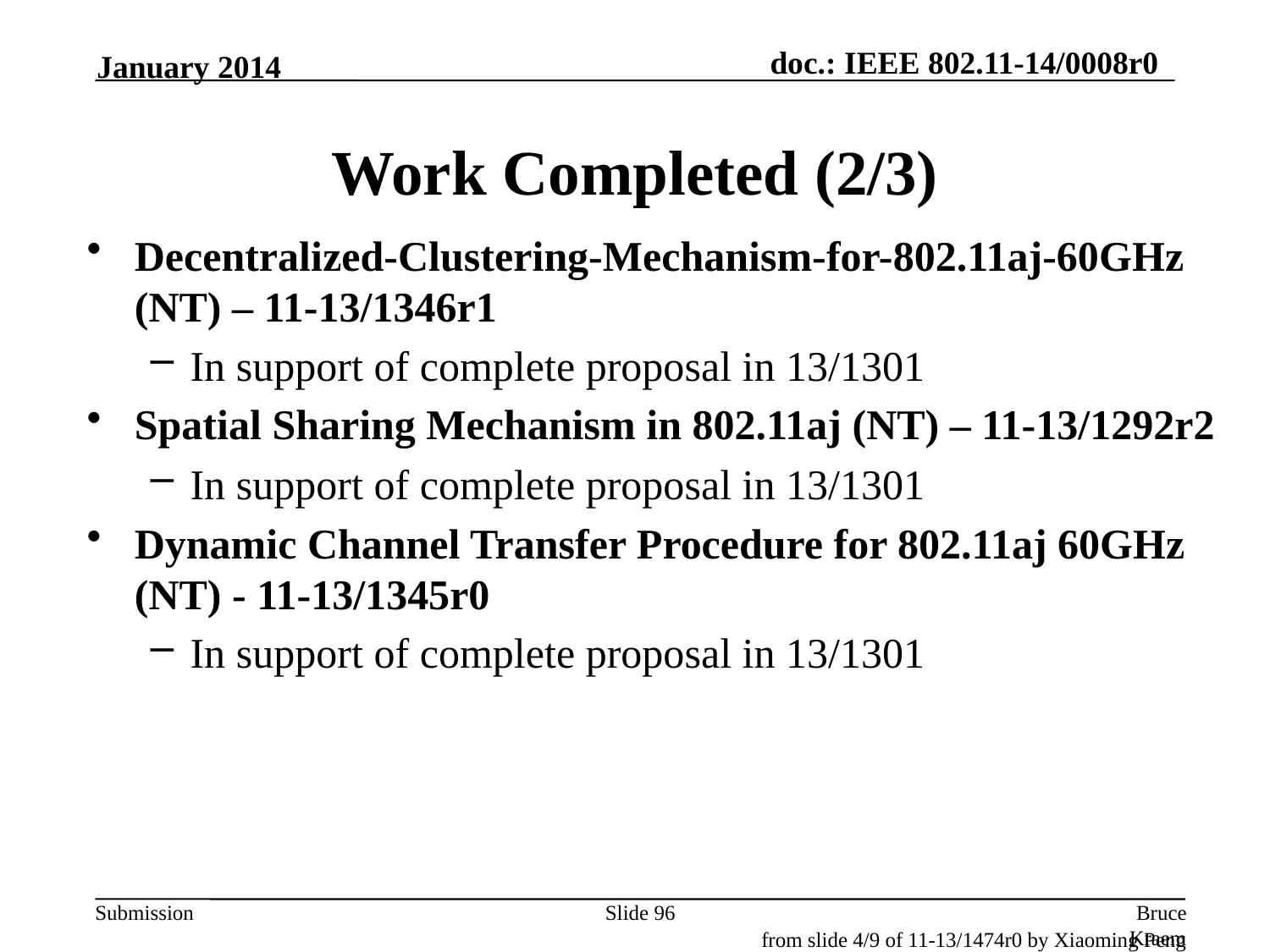

January 2014
# Work Completed (2/3)
Decentralized-Clustering-Mechanism-for-802.11aj-60GHz (NT) – 11-13/1346r1
In support of complete proposal in 13/1301
Spatial Sharing Mechanism in 802.11aj (NT) – 11-13/1292r2
In support of complete proposal in 13/1301
Dynamic Channel Transfer Procedure for 802.11aj 60GHz (NT) - 11-13/1345r0
In support of complete proposal in 13/1301

Slide 96
Bruce Kraemer, Marvell
from slide 4/9 of 11-13/1474r0 by Xiaoming Peng